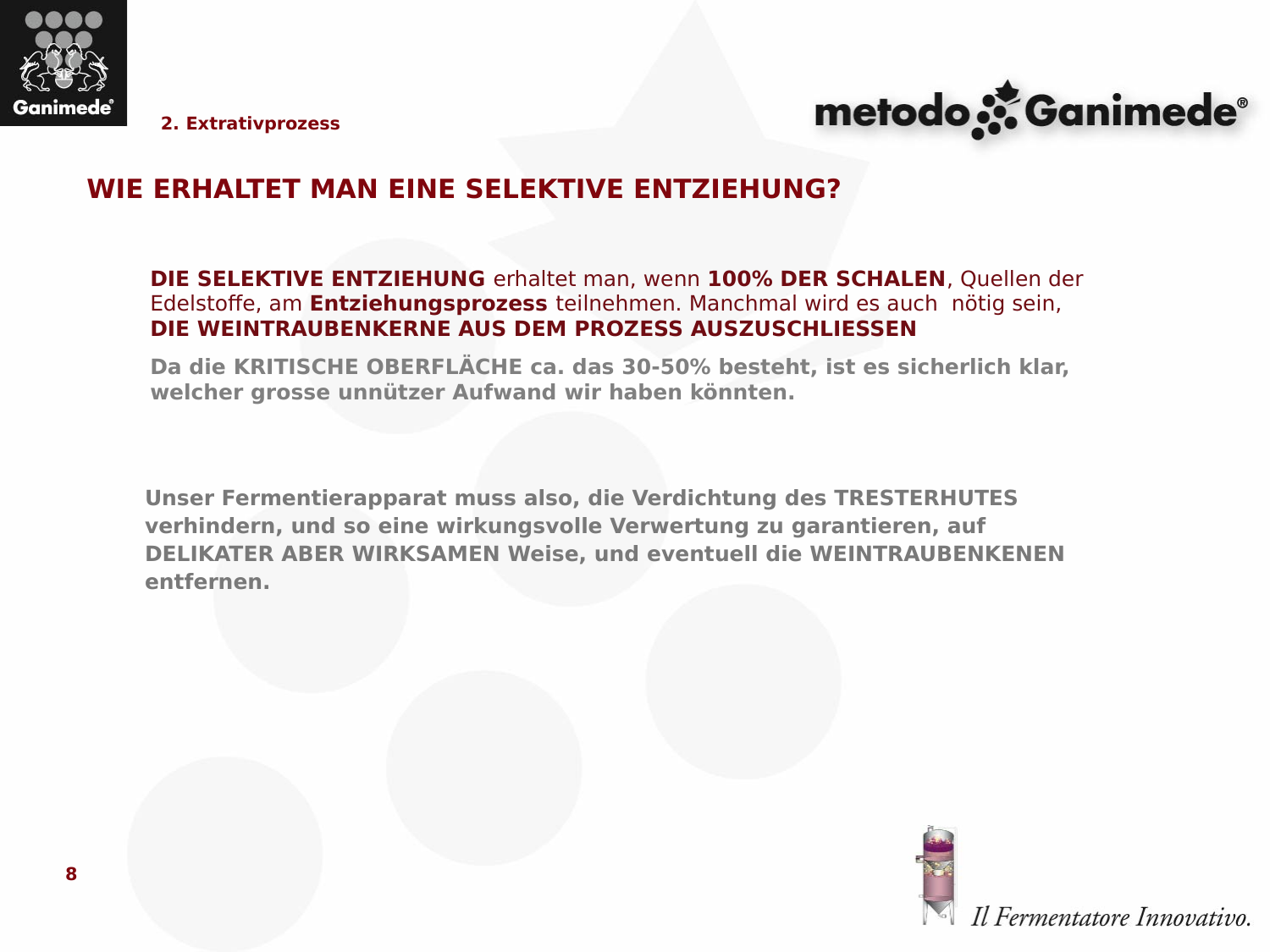

2. Extrativprozess
WIE ERHALTET MAN EINE SELEKTIVE ENTZIEHUNG?
DIE SELEKTIVE ENTZIEHUNG erhaltet man, wenn 100% DER SCHALEN, Quellen der Edelstoffe, am Entziehungsprozess teilnehmen. Manchmal wird es auch  nötig sein, DIE WEINTRAUBENKERNE AUS DEM PROZESS AUSZUSCHLIESSEN
Da die kritische Oberfläche ca. das 30-50% besteht, ist es sicherlich klar, welcher grosse unnützer Aufwand wir haben könnten.

Unser Fermentierapparat muss also, die Verdichtung des TRESTERHUTES verhindern, und so eine wirkungsvolle Verwertung zu garantieren, auf DELIKATER ABER WIRKSAMEN Weise, und eventuell die WEINTRAUBENKENEN entfernen.

8